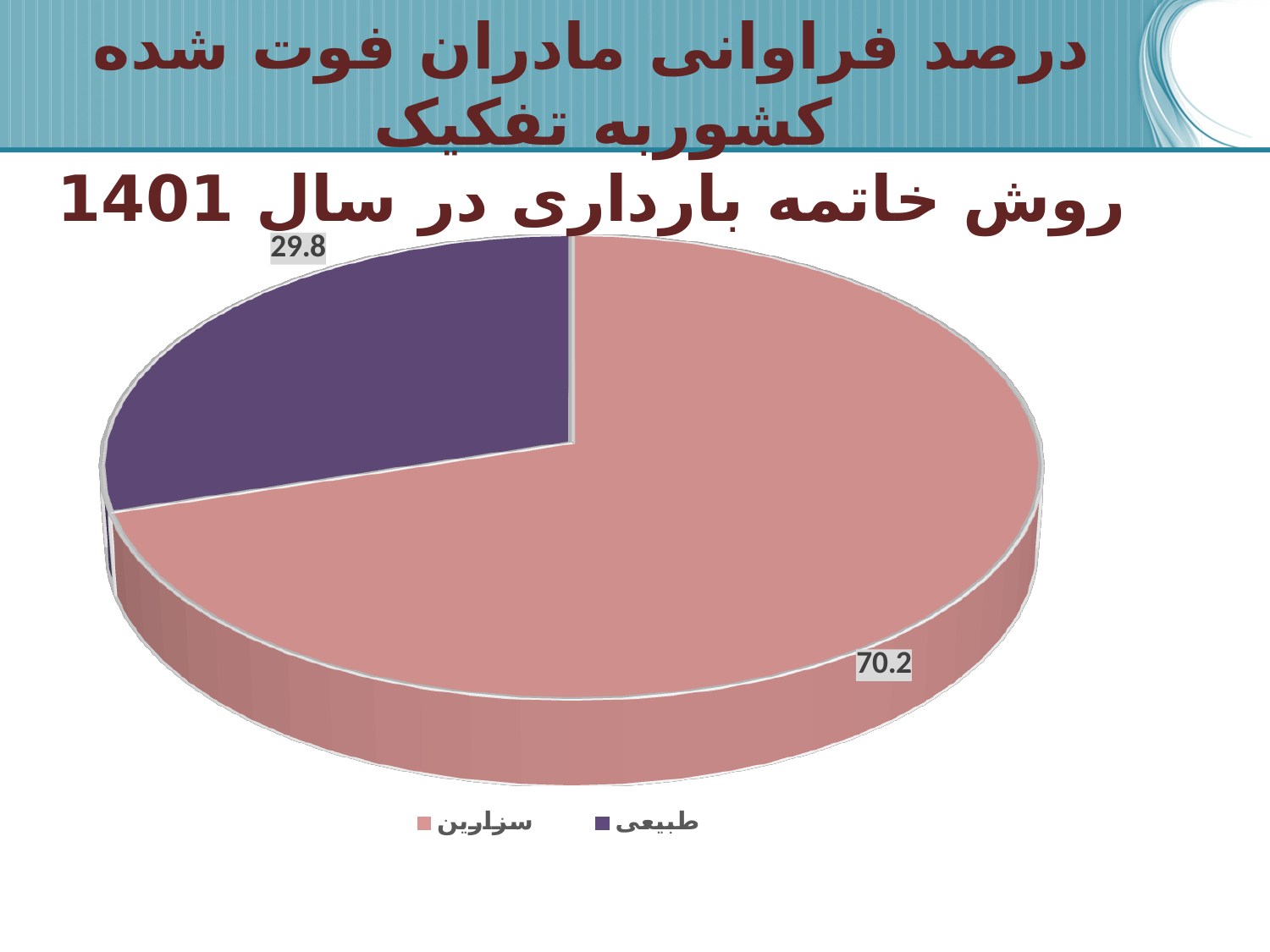

درصد فراوانی مادران فوت شده کشوربه تفکیک
روش خاتمه بارداری در سال 1401

[unsupported chart]